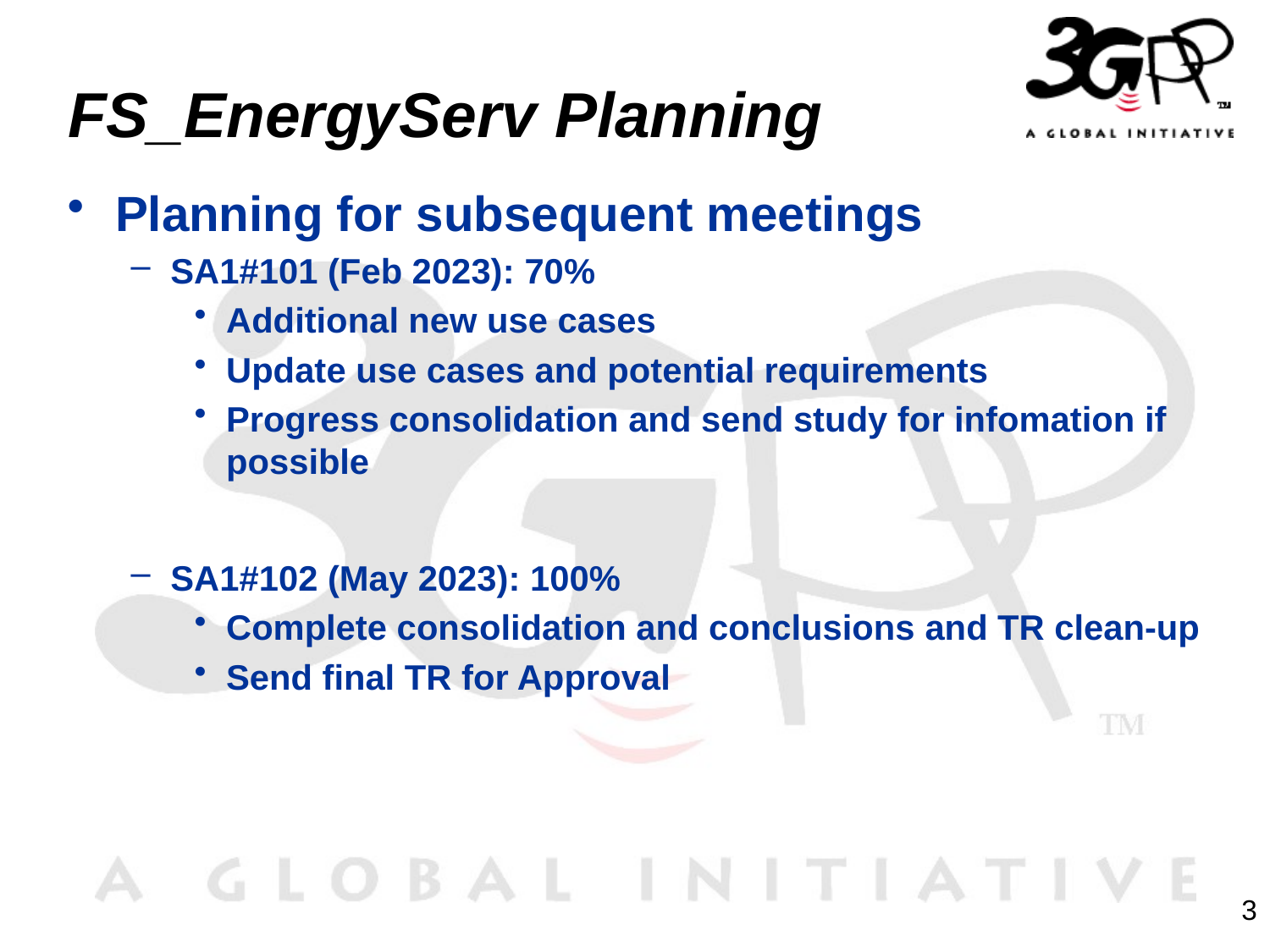

# FS_EnergyServ Planning
Planning for subsequent meetings
SA1#101 (Feb 2023): 70%
Additional new use cases
Update use cases and potential requirements
Progress consolidation and send study for infomation if possible

SA1#102 (May 2023): 100%
Complete consolidation and conclusions and TR clean-up
Send final TR for Approval
3